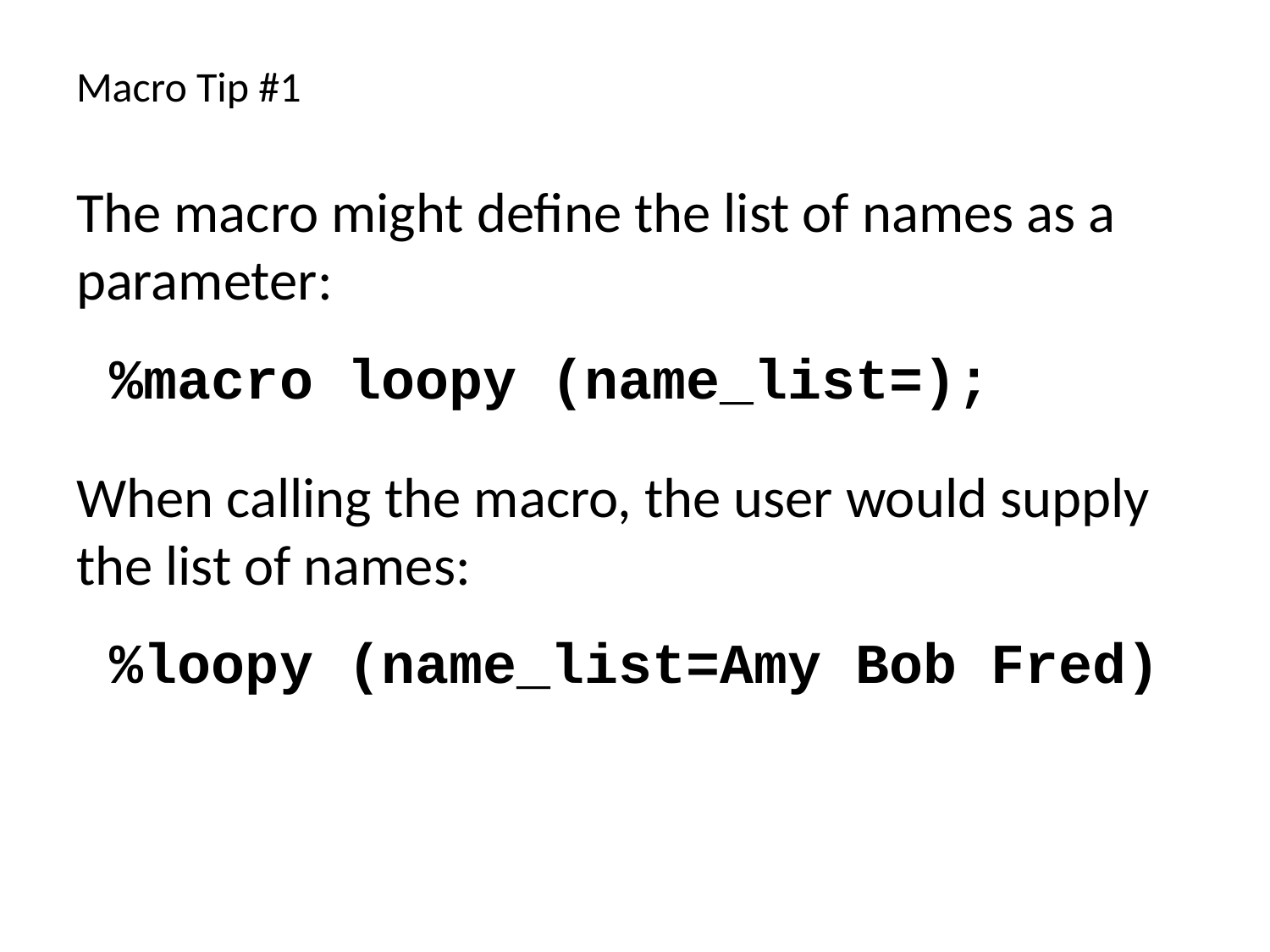

# Macro Tip #1
The macro might define the list of names as a parameter:

 %macro loopy (name_list=);

When calling the macro, the user would supply the list of names:

 %loopy (name_list=Amy Bob Fred)